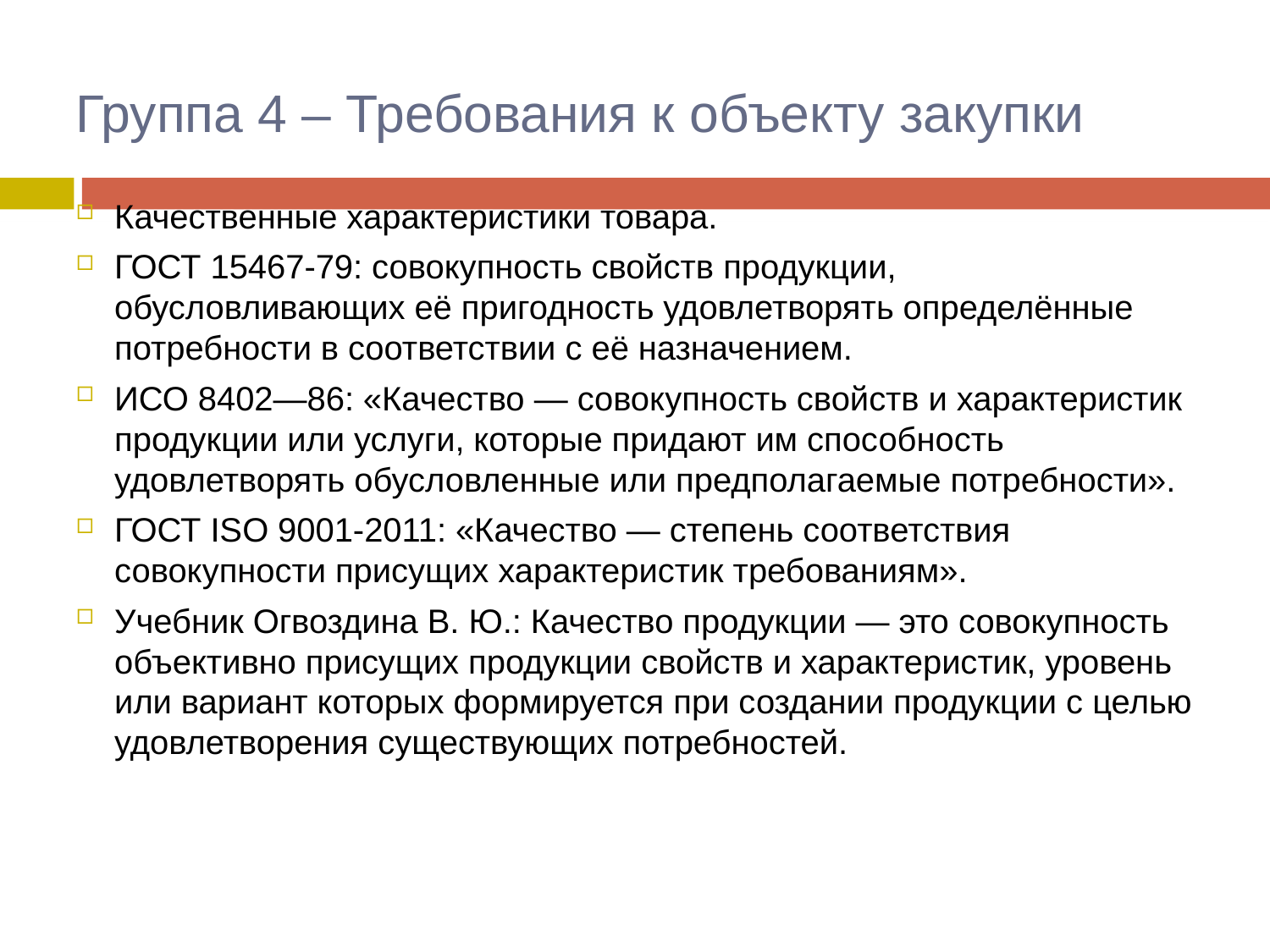

# Группа 4 – Требования к объекту закупки

Качественные характеристики товара.
ГОСТ 15467-79: совокупность свойств продукции, обусловливающих её пригодность удовлетворять определённые потребности в соответствии с её назначением.
ИСО 8402—86: «Качество — совокупность свойств и характеристик продукции или услуги, которые придают им способность удовлетворять обусловленные или предполагаемые потребности».
ГОСТ ISO 9001-2011: «Качество — степень соответствия совокупности присущих характеристик требованиям».
Учебник Огвоздина В. Ю.: Качество продукции — это совокупность объективно присущих продукции свойств и характеристик, уровень или вариант которых формируется при создании продукции с целью удовлетворения существующих потребностей.